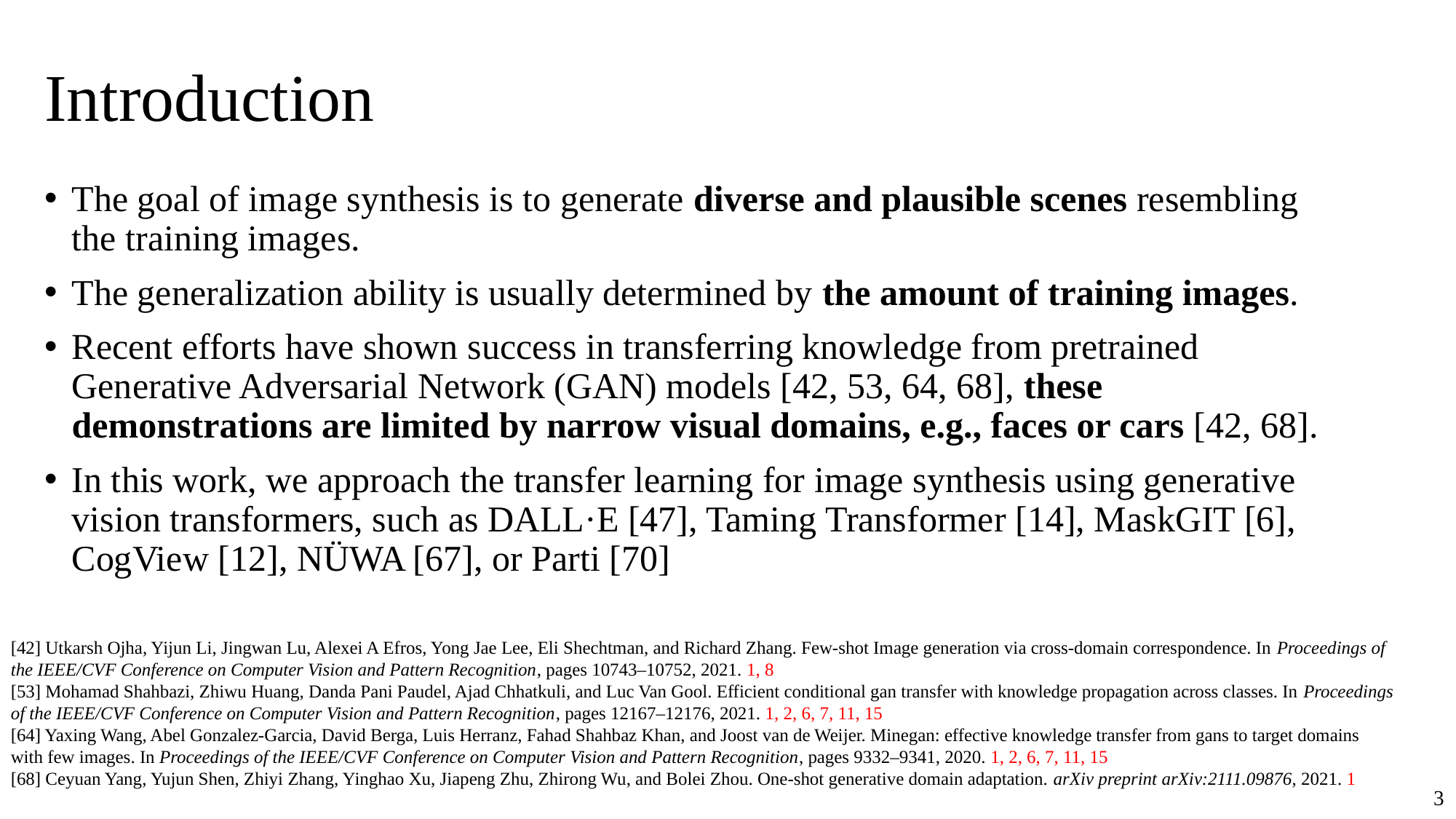

# Introduction
The goal of image synthesis is to generate diverse and plausible scenes resembling the training images.
The generalization ability is usually determined by the amount of training images.
Recent efforts have shown success in transferring knowledge from pretrained Generative Adversarial Network (GAN) models [42, 53, 64, 68], these demonstrations are limited by narrow visual domains, e.g., faces or cars [42, 68].
In this work, we approach the transfer learning for image synthesis using generative vision transformers, such as DALL·E [47], Taming Transformer [14], MaskGIT [6], CogView [12], NÜWA [67], or Parti [70]
[42] Utkarsh Ojha, Yijun Li, Jingwan Lu, Alexei A Efros, Yong Jae Lee, Eli Shechtman, and Richard Zhang. Few-shot Image generation via cross-domain correspondence. In Proceedings of the IEEE/CVF Conference on Computer Vision and Pattern Recognition, pages 10743–10752, 2021. 1, 8
[53] Mohamad Shahbazi, Zhiwu Huang, Danda Pani Paudel, Ajad Chhatkuli, and Luc Van Gool. Efficient conditional gan transfer with knowledge propagation across classes. In Proceedings of the IEEE/CVF Conference on Computer Vision and Pattern Recognition, pages 12167–12176, 2021. 1, 2, 6, 7, 11, 15
[64] Yaxing Wang, Abel Gonzalez-Garcia, David Berga, Luis Herranz, Fahad Shahbaz Khan, and Joost van de Weijer. Minegan: effective knowledge transfer from gans to target domains with few images. In Proceedings of the IEEE/CVF Conference on Computer Vision and Pattern Recognition, pages 9332–9341, 2020. 1, 2, 6, 7, 11, 15
[68] Ceyuan Yang, Yujun Shen, Zhiyi Zhang, Yinghao Xu, Jiapeng Zhu, Zhirong Wu, and Bolei Zhou. One-shot generative domain adaptation. arXiv preprint arXiv:2111.09876, 2021. 1

3